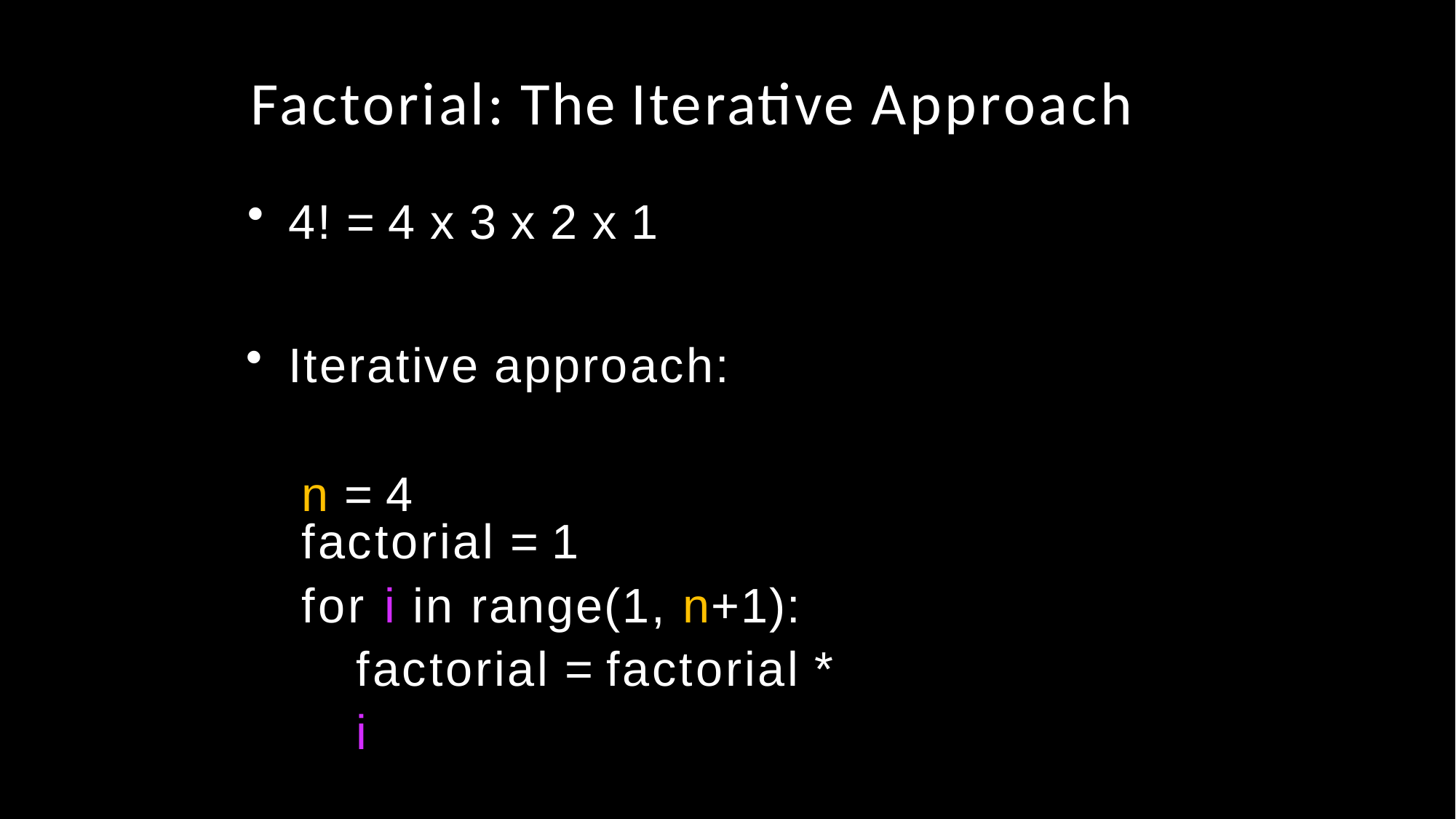

# Factorial: The Iterative Approach
4! = 4 x 3 x 2 x 1
Iterative approach:  n = 4
factorial = 1
for i in range(1, n+1):  factorial = factorial * i